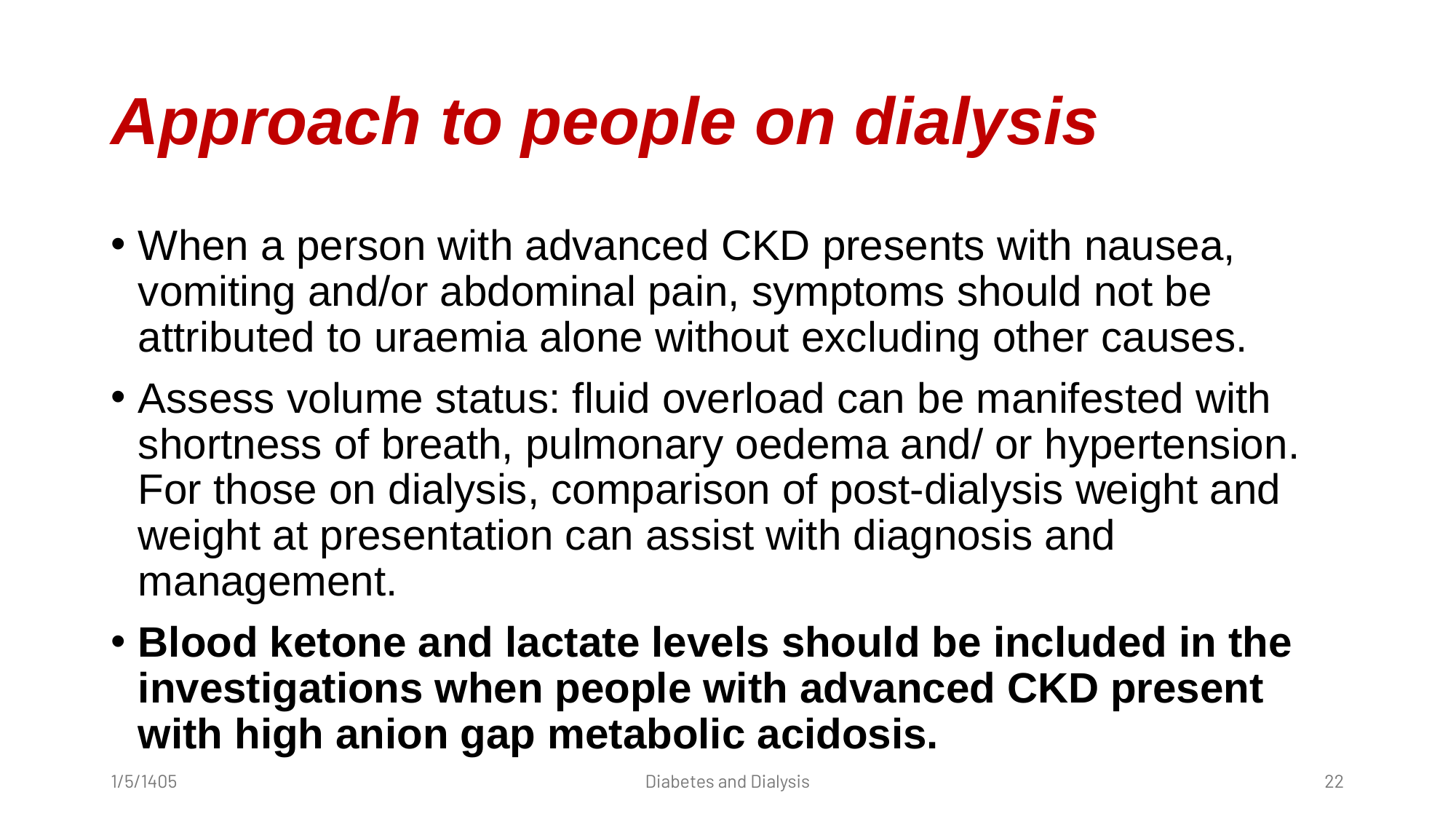

# Approach to people on dialysis
When a person with advanced CKD presents with nausea, vomiting and/or abdominal pain, symptoms should not be attributed to uraemia alone without excluding other causes.
Assess volume status: fluid overload can be manifested with shortness of breath, pulmonary oedema and/ or hypertension. For those on dialysis, comparison of post-dialysis weight and weight at presentation can assist with diagnosis and management.
Blood ketone and lactate levels should be included in the investigations when people with advanced CKD present with high anion gap metabolic acidosis.
1/5/1405
Diabetes and Dialysis
22